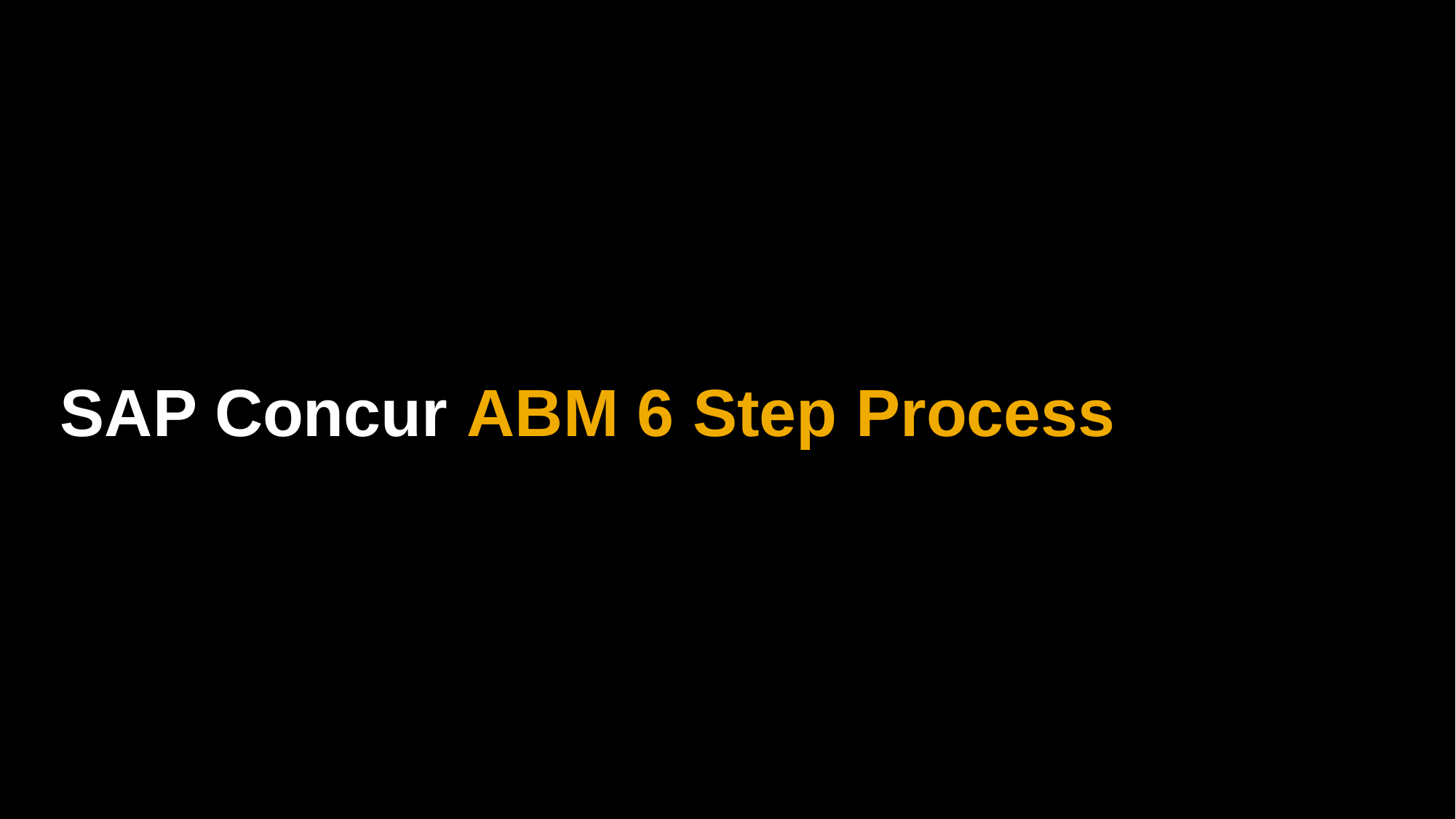

# SAP Concur ABM 6 Step Process